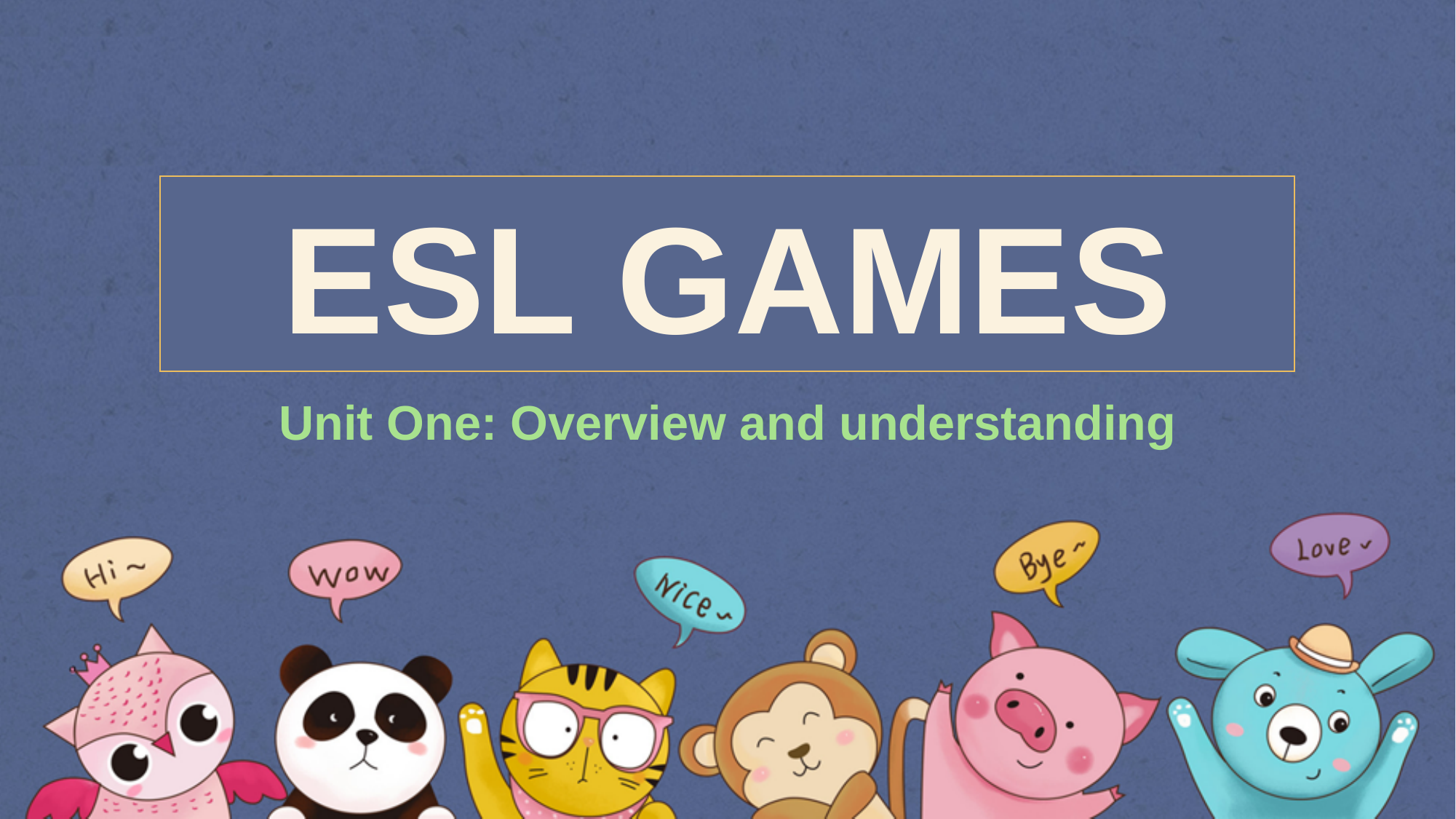

# ESL GAMES
Unit One: Overview and understanding